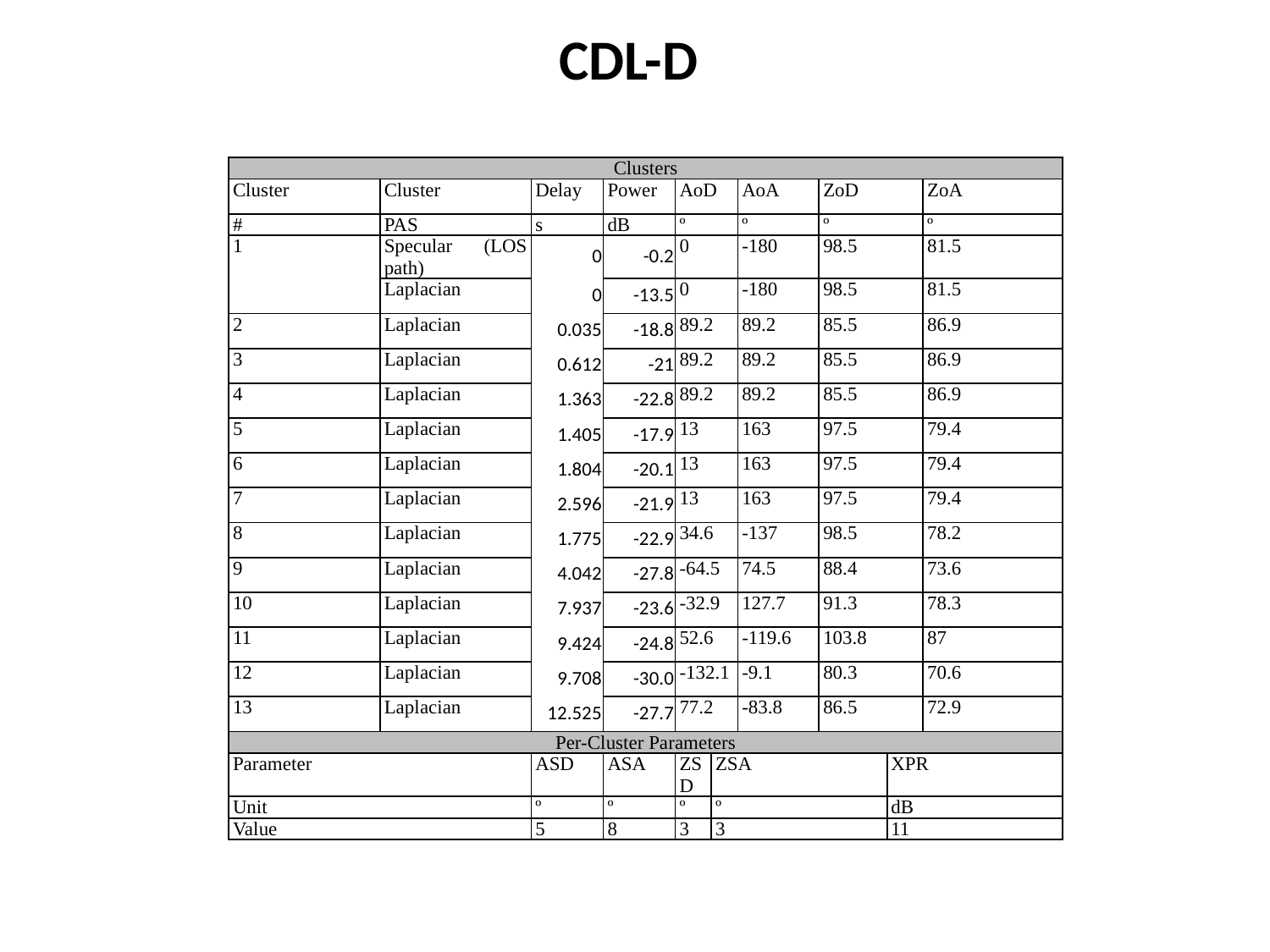

# CDL-D
| Clusters |  |  |  |  |  |  |  |  |  |
| --- | --- | --- | --- | --- | --- | --- | --- | --- | --- |
| Cluster | Cluster | Delay | Power | AoD |  | AoA | ZoD |  | ZoA |
| # | PAS | s | dB | º |  | º | º |  | º |
| 1 | Specular (LOS path) | 0 | -0.2 | 0 |  | -180 | 98.5 |  | 81.5 |
|  | Laplacian | 0 | -13.5 | 0 |  | -180 | 98.5 |  | 81.5 |
| 2 | Laplacian | 0.035 | -18.8 | 89.2 |  | 89.2 | 85.5 |  | 86.9 |
| 3 | Laplacian | 0.612 | -21 | 89.2 |  | 89.2 | 85.5 |  | 86.9 |
| 4 | Laplacian | 1.363 | -22.8 | 89.2 |  | 89.2 | 85.5 |  | 86.9 |
| 5 | Laplacian | 1.405 | -17.9 | 13 |  | 163 | 97.5 |  | 79.4 |
| 6 | Laplacian | 1.804 | -20.1 | 13 |  | 163 | 97.5 |  | 79.4 |
| 7 | Laplacian | 2.596 | -21.9 | 13 |  | 163 | 97.5 |  | 79.4 |
| 8 | Laplacian | 1.775 | -22.9 | 34.6 |  | -137 | 98.5 |  | 78.2 |
| 9 | Laplacian | 4.042 | -27.8 | -64.5 |  | 74.5 | 88.4 |  | 73.6 |
| 10 | Laplacian | 7.937 | -23.6 | -32.9 |  | 127.7 | 91.3 |  | 78.3 |
| 11 | Laplacian | 9.424 | -24.8 | 52.6 |  | -119.6 | 103.8 |  | 87 |
| 12 | Laplacian | 9.708 | -30.0 | -132.1 |  | -9.1 | 80.3 |  | 70.6 |
| 13 | Laplacian | 12.525 | -27.7 | 77.2 |  | -83.8 | 86.5 |  | 72.9 |
| Per-Cluster Parameters |  |  |  |  |  |  |  |  |  |
| Parameter |  | ASD | ASA | ZSD | ZSA |  |  | XPR |  |
| Unit |  | º | º | º | º |  |  | dB |  |
| Value |  | 5 | 8 | 3 | 3 |  |  | 11 |  |